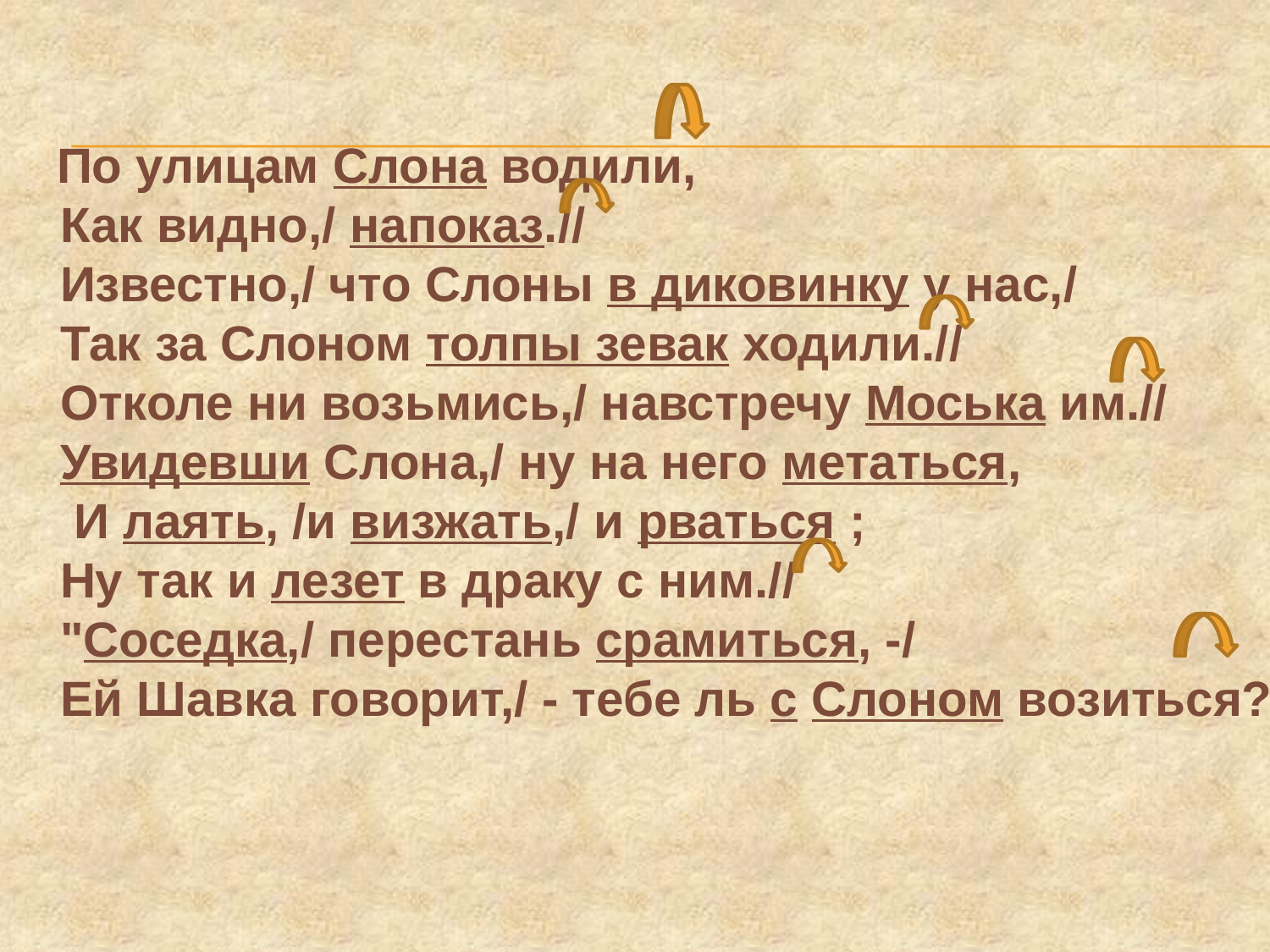

По улицам Слона водили,
Как видно,/ напоказ.//
Известно,/ что Слоны в диковинку у нас,/
Так за Слоном толпы зевак ходили.//
Отколе ни возьмись,/ навстречу Моська им.//
Увидевши Слона,/ ну на него метаться,
 И лаять, /и визжать,/ и рваться ;
Ну так и лезет в драку с ним.//
"Соседка,/ перестань срамиться, -/
Ей Шавка говорит,/ - тебе ль с Слоном возиться?/